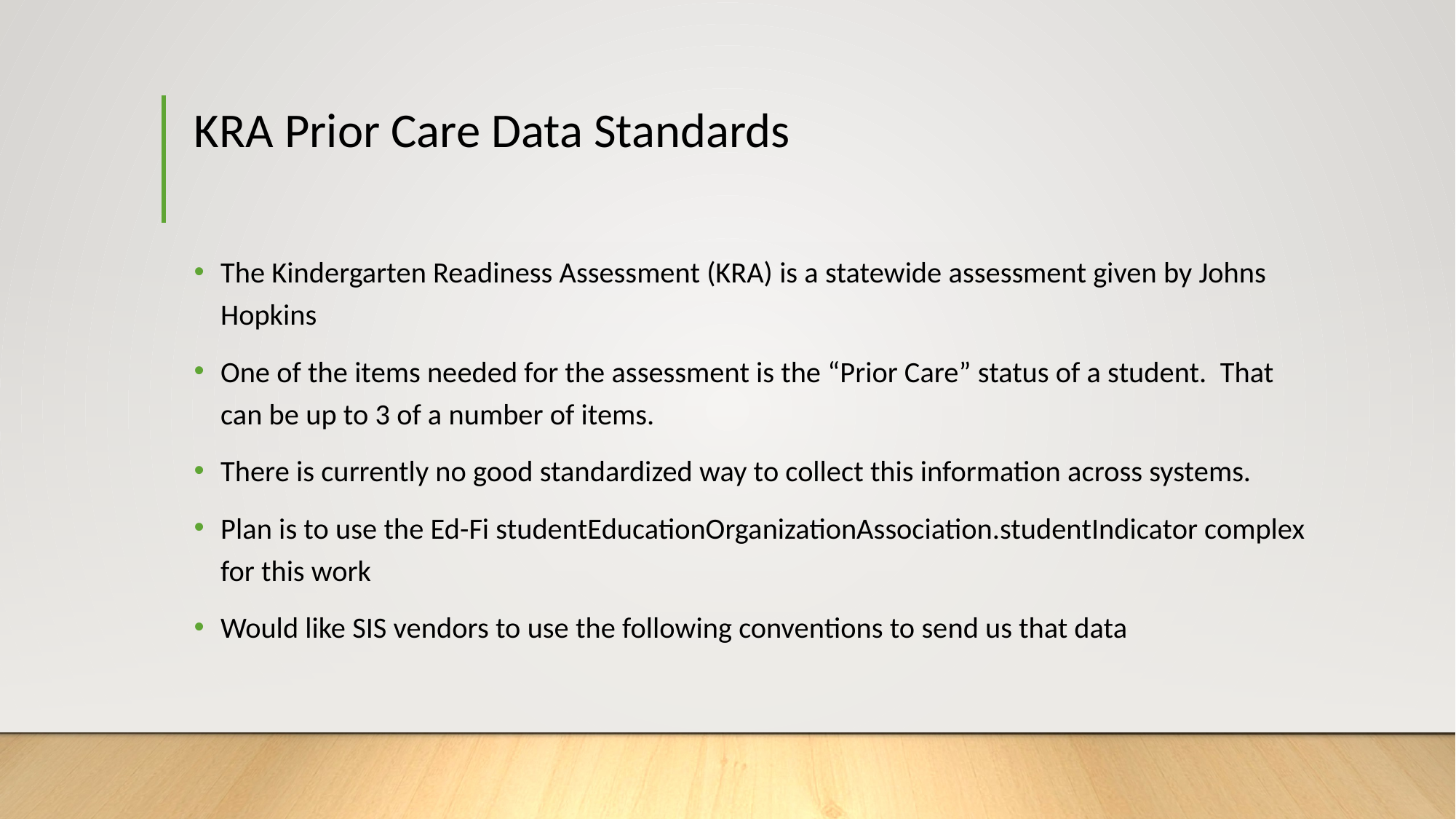

# KRA Prior Care Data Standards
The Kindergarten Readiness Assessment (KRA) is a statewide assessment given by Johns Hopkins
One of the items needed for the assessment is the “Prior Care” status of a student.  That can be up to 3 of a number of items.
There is currently no good standardized way to collect this information across systems.
Plan is to use the Ed-Fi studentEducationOrganizationAssociation.studentIndicator complex for this work
Would like SIS vendors to use the following conventions to send us that data